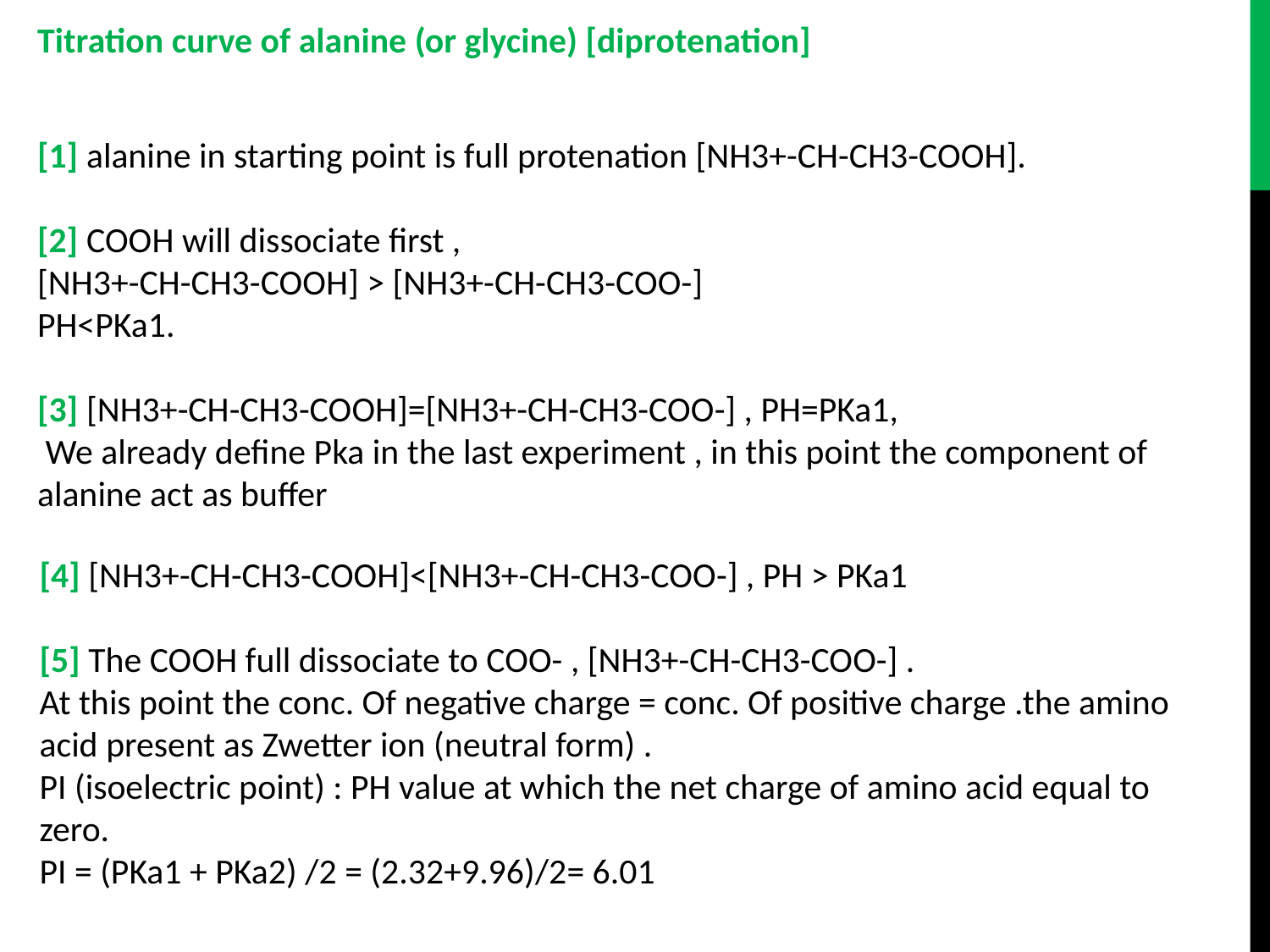

Titration curve of alanine (or glycine) [diprotenation]
[1] alanine in starting point is full protenation [NH3+-CH-CH3-COOH].

[2] COOH will dissociate first ,
[NH3+-CH-CH3-COOH] > [NH3+-CH-CH3-COO-]
PH<PKa1.

[3] [NH3+-CH-CH3-COOH]=[NH3+-CH-CH3-COO-] , PH=PKa1,
 We already define Pka in the last experiment , in this point the component of alanine act as buffer
[4] [NH3+-CH-CH3-COOH]<[NH3+-CH-CH3-COO-] , PH > PKa1

[5] The COOH full dissociate to COO- , [NH3+-CH-CH3-COO-] .
At this point the conc. Of negative charge = conc. Of positive charge .the amino acid present as Zwetter ion (neutral form) .
PI (isoelectric point) : PH value at which the net charge of amino acid equal to zero.
PI = (PKa1 + PKa2) /2 = (2.32+9.96)/2= 6.01